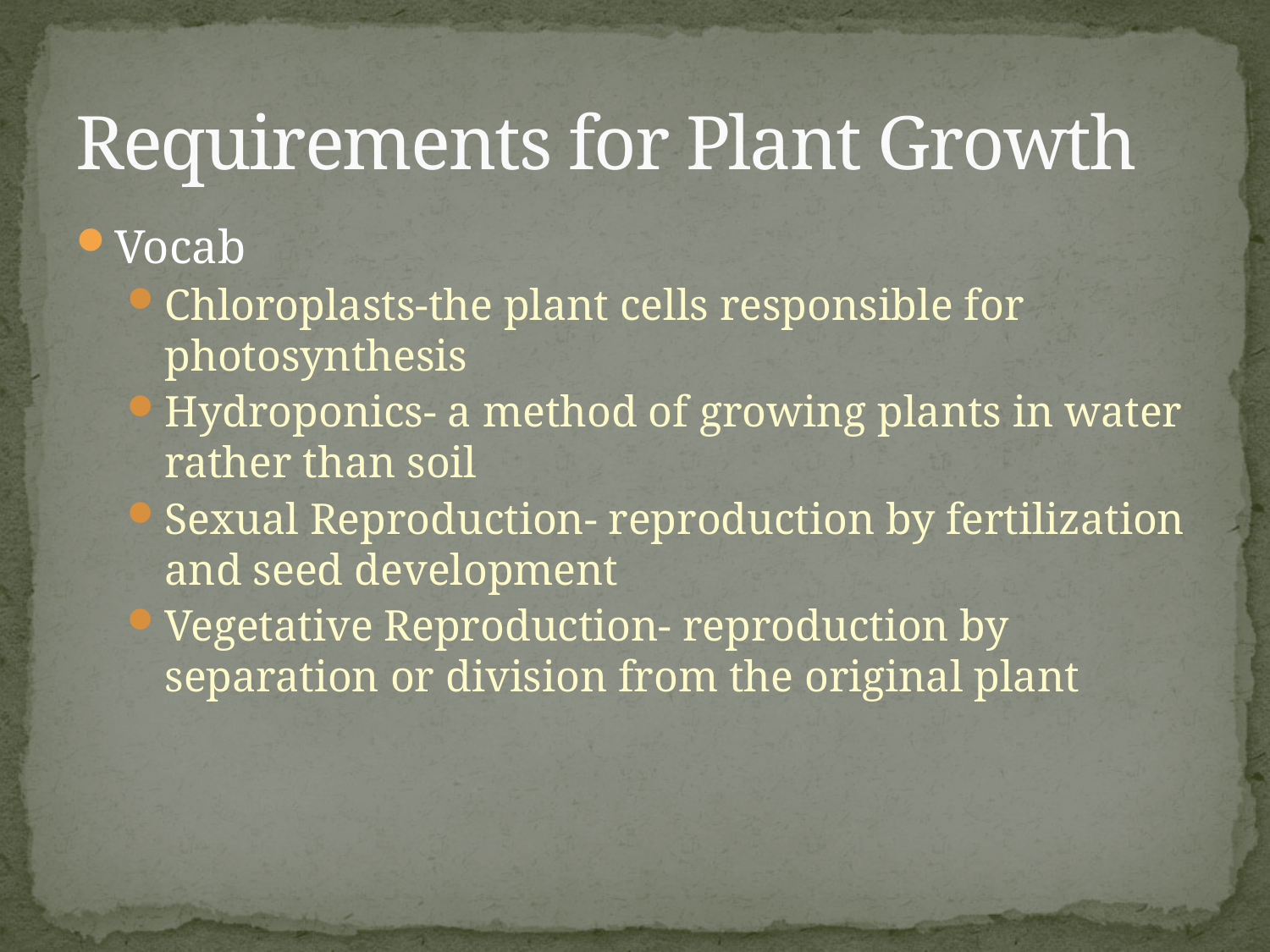

# Requirements for Plant Growth
Vocab
Chloroplasts-the plant cells responsible for photosynthesis
Hydroponics- a method of growing plants in water rather than soil
Sexual Reproduction- reproduction by fertilization and seed development
Vegetative Reproduction- reproduction by separation or division from the original plant